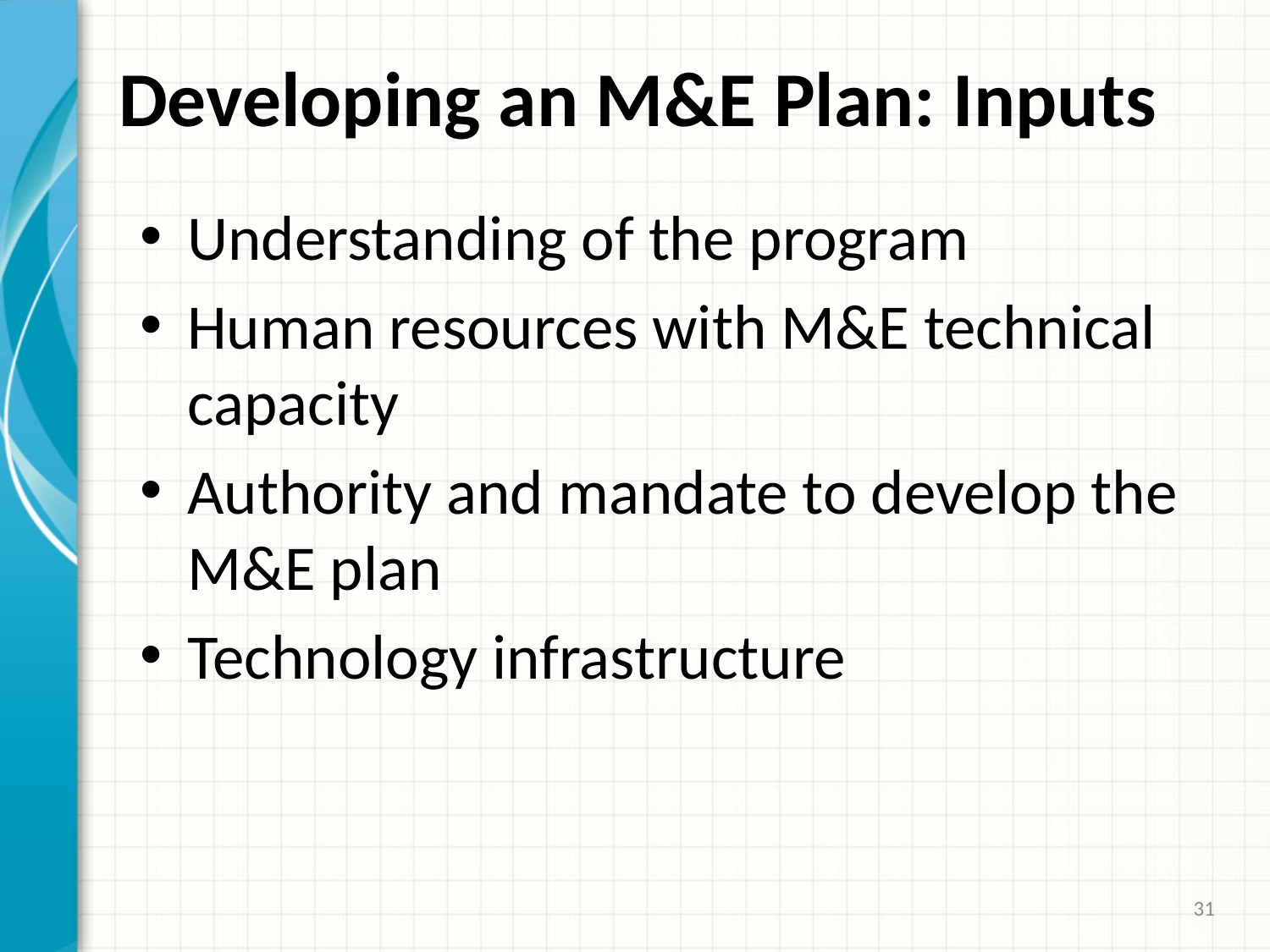

# Developing an M&E Plan: Inputs
Understanding of the program
Human resources with M&E technical capacity
Authority and mandate to develop the M&E plan
Technology infrastructure

31